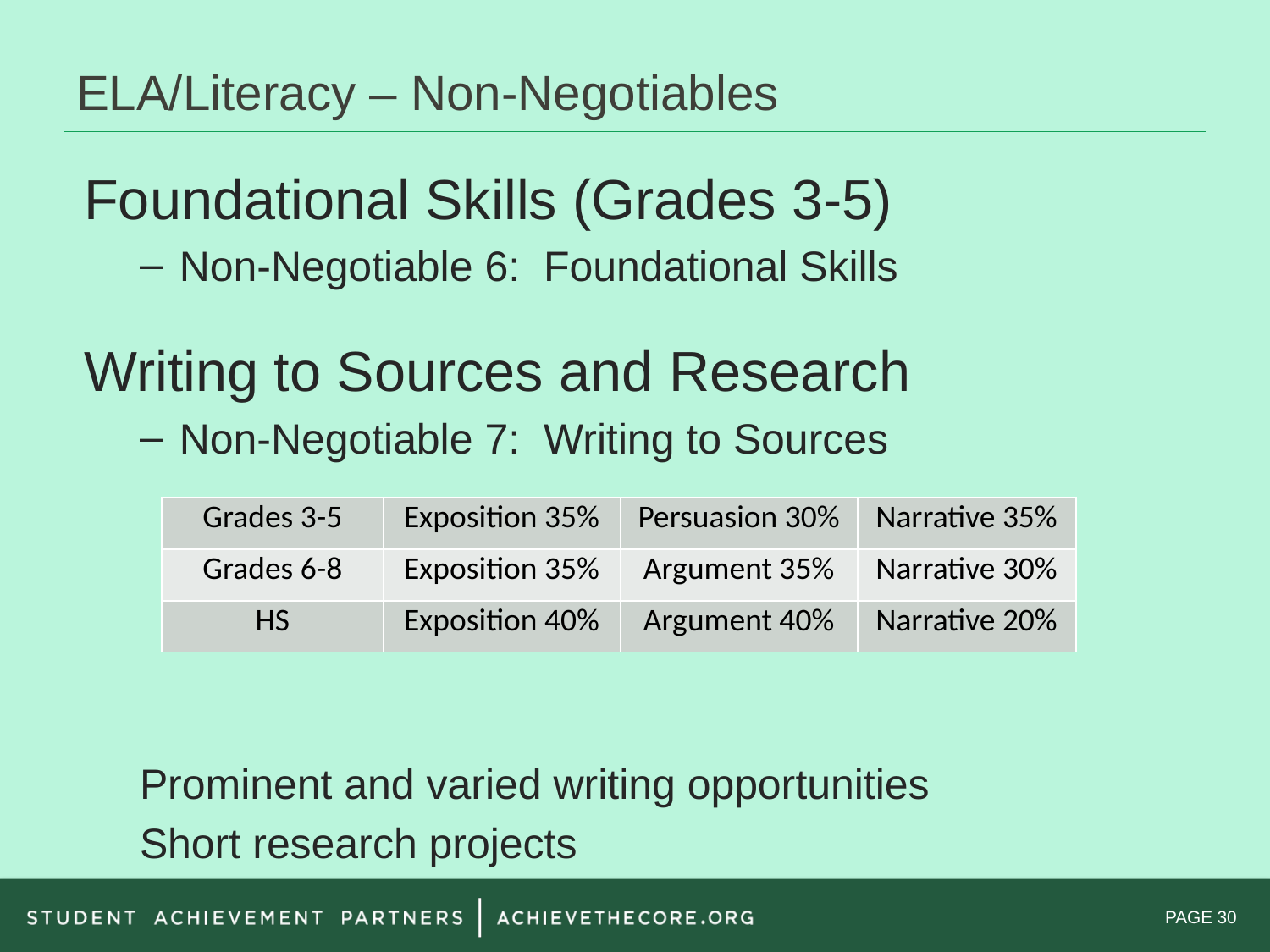

# ELA/Literacy – Non-Negotiables
Foundational Skills (Grades 3-5)
Non-Negotiable 6:  Foundational Skills
Writing to Sources and Research
Non-Negotiable 7:  Writing to Sources

Prominent and varied writing opportunities
Short research projects

| Grades 3-5 | Exposition 35% | Persuasion 30% | Narrative 35% |
| --- | --- | --- | --- |
| Grades 6-8 | Exposition 35% | Argument 35% | Narrative 30% |
| HS | Exposition 40% | Argument 40% | Narrative 20% |